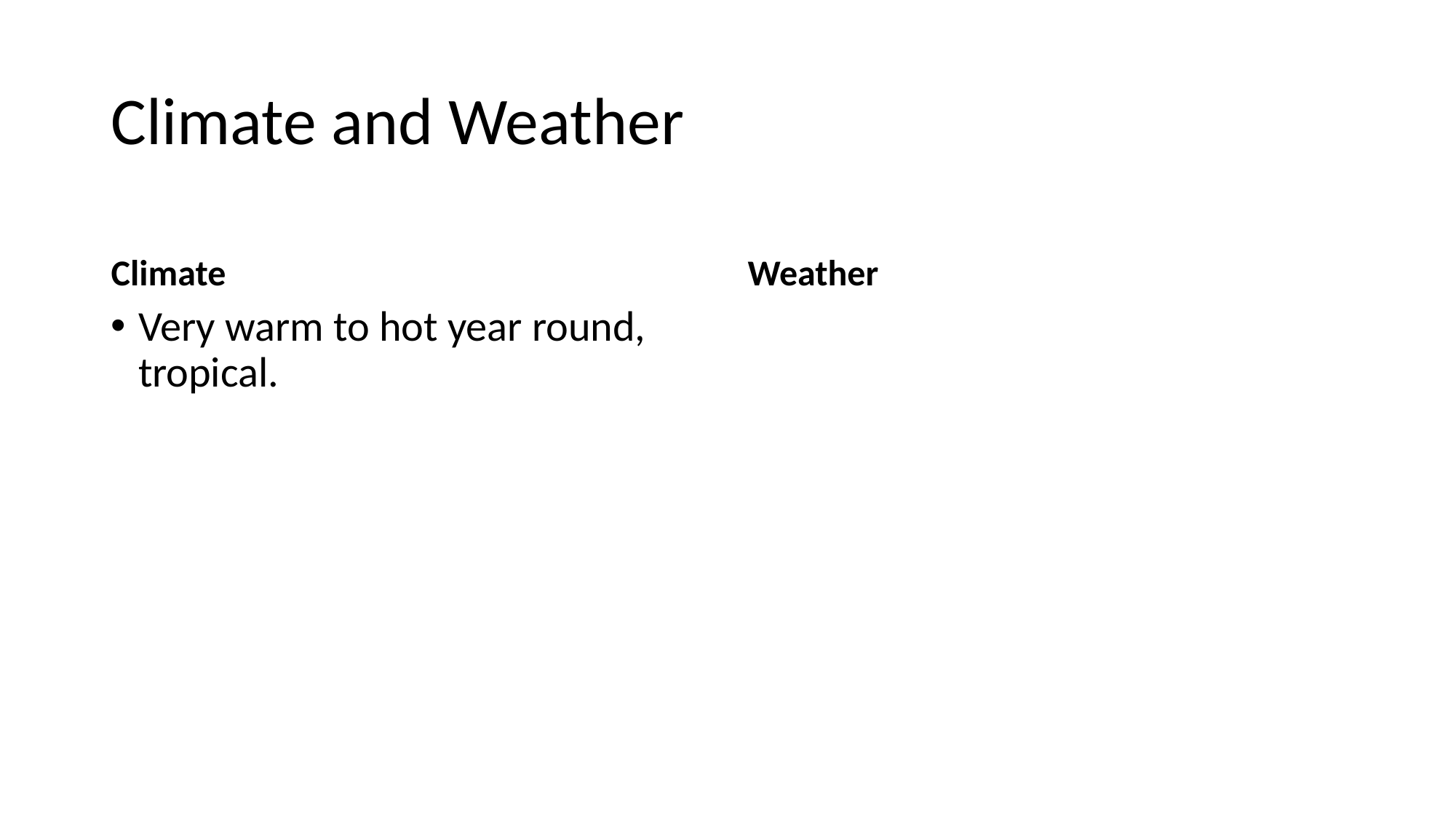

# Climate and Weather
Climate
Weather
Very warm to hot year round, tropical.